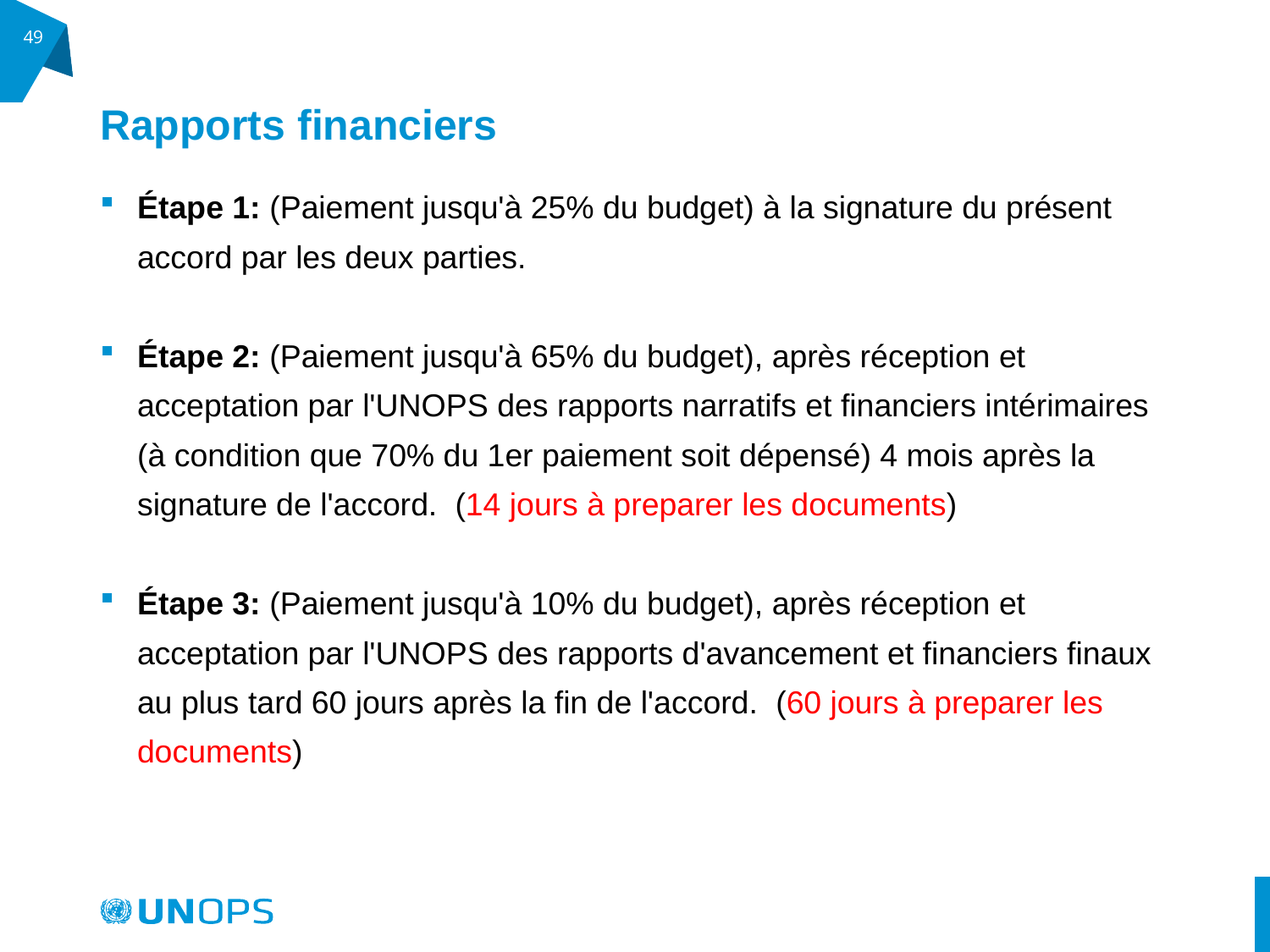

49
# Rapports financiers
Étape 1: (Paiement jusqu'à 25% du budget) à la signature du présent accord par les deux parties.

Étape 2: (Paiement jusqu'à 65% du budget), après réception et acceptation par l'UNOPS des rapports narratifs et financiers intérimaires (à condition que 70% du 1er paiement soit dépensé) 4 mois après la signature de l'accord.  (14 jours à preparer les documents)

Étape 3: (Paiement jusqu'à 10% du budget), après réception et acceptation par l'UNOPS des rapports d'avancement et financiers finaux au plus tard 60 jours après la fin de l'accord.  (60 jours à preparer les documents)